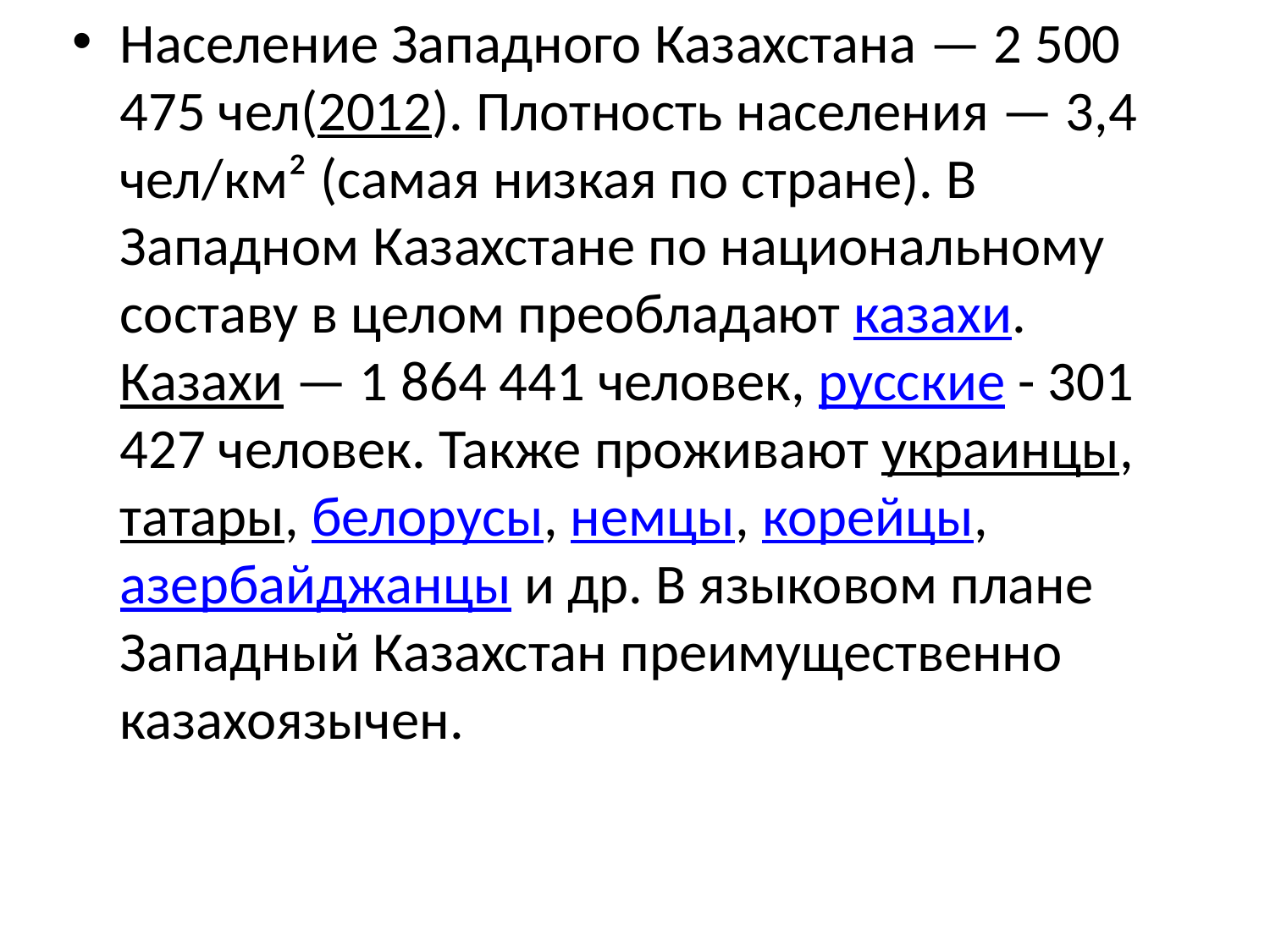

Население Западного Казахстана — 2 500 475 чел(2012). Плотность населения — 3,4 чел/км² (самая низкая по стране). В Западном Казахстане по национальному составу в целом преобладают казахи. Казахи — 1 864 441 человек, русские - 301 427 человек. Также проживают украинцы, татары, белорусы, немцы, корейцы, азербайджанцы и др. В языковом плане Западный Казахстан преимущественно казахоязычен.
#